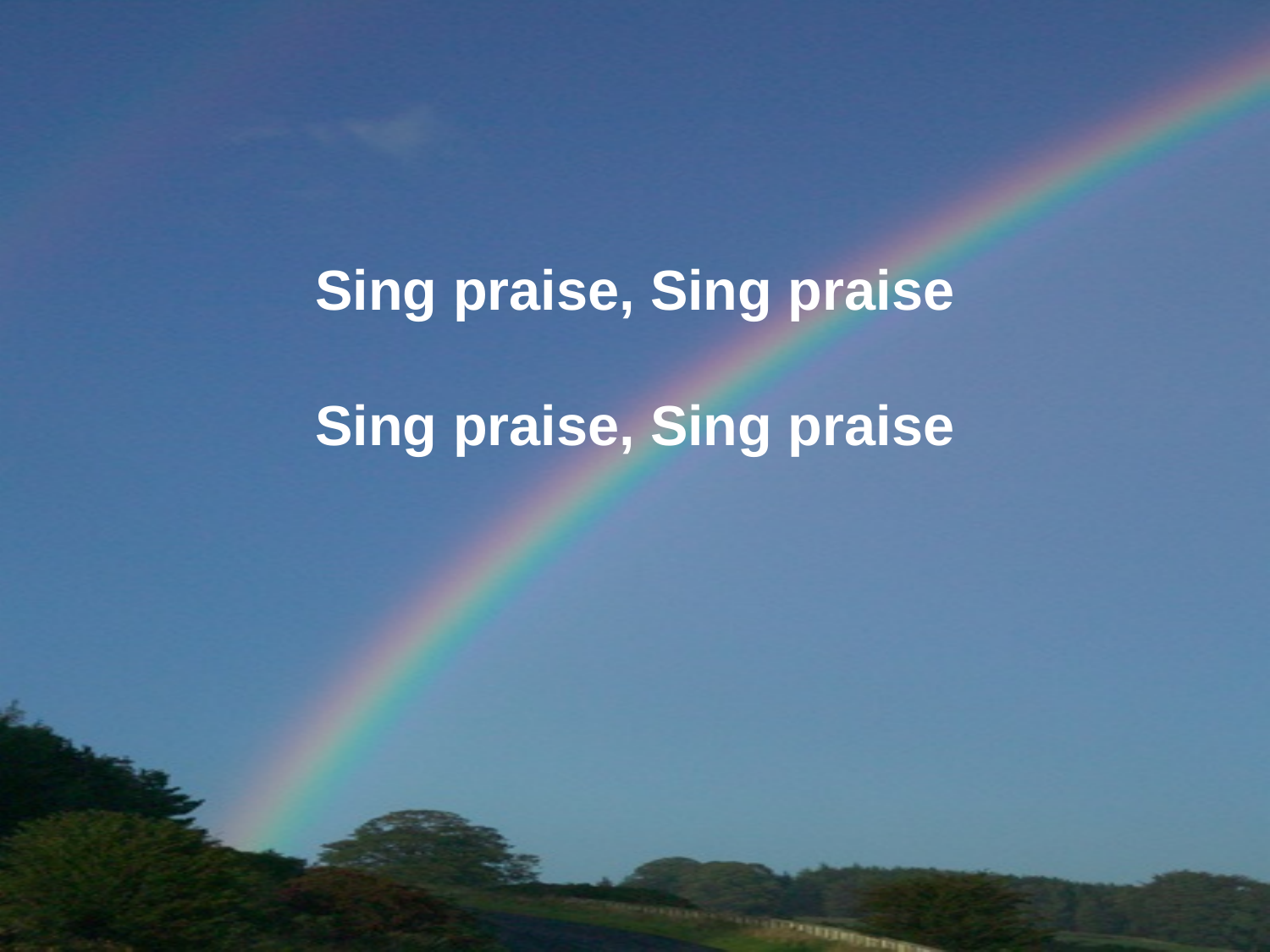

Sing praise, Sing praise

Sing praise, Sing praise